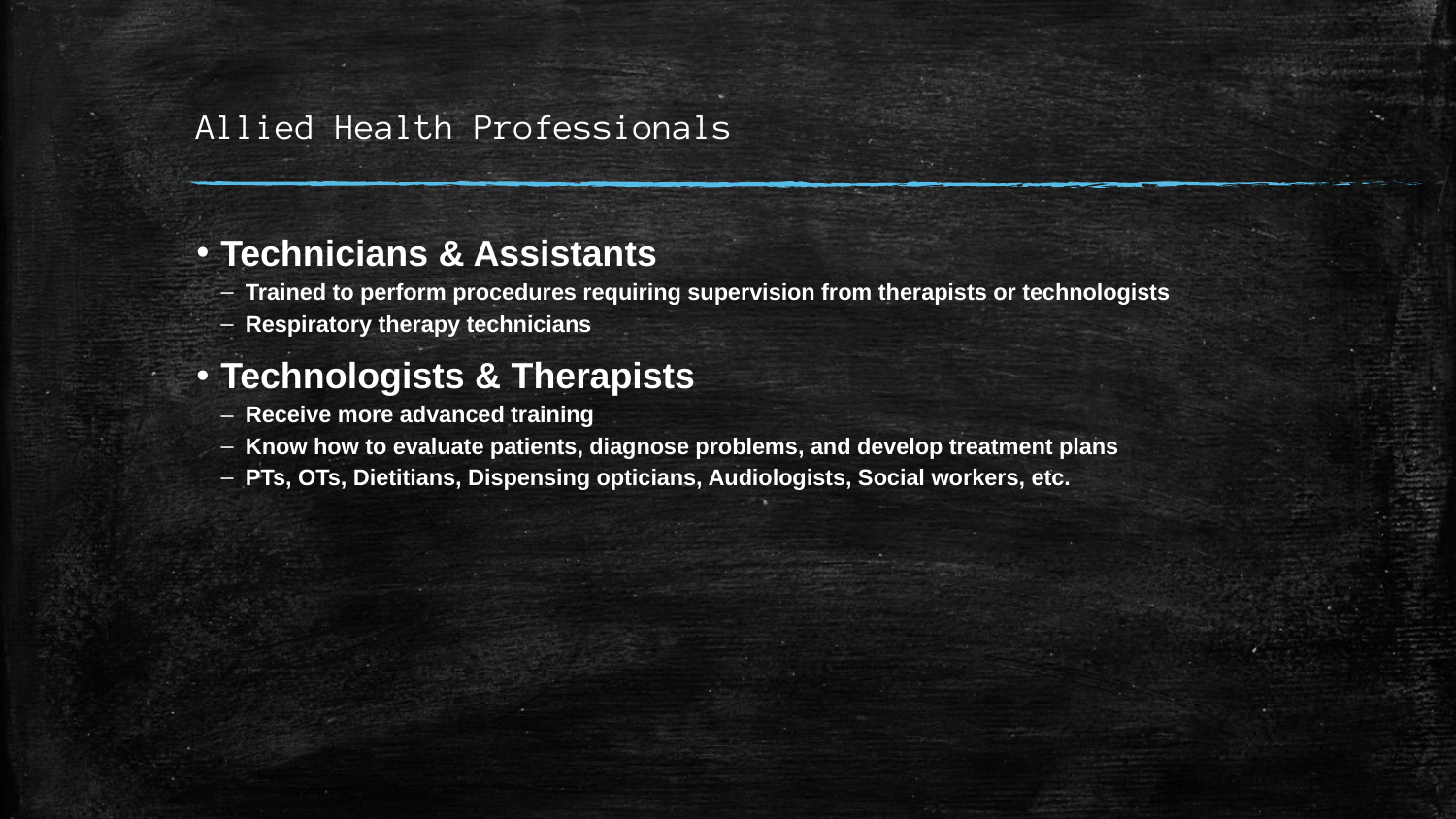

# Allied Health Professionals
Technicians & Assistants
Trained to perform procedures requiring supervision from therapists or technologists
Respiratory therapy technicians
Technologists & Therapists
Receive more advanced training
Know how to evaluate patients, diagnose problems, and develop treatment plans
PTs, OTs, Dietitians, Dispensing opticians, Audiologists, Social workers, etc.